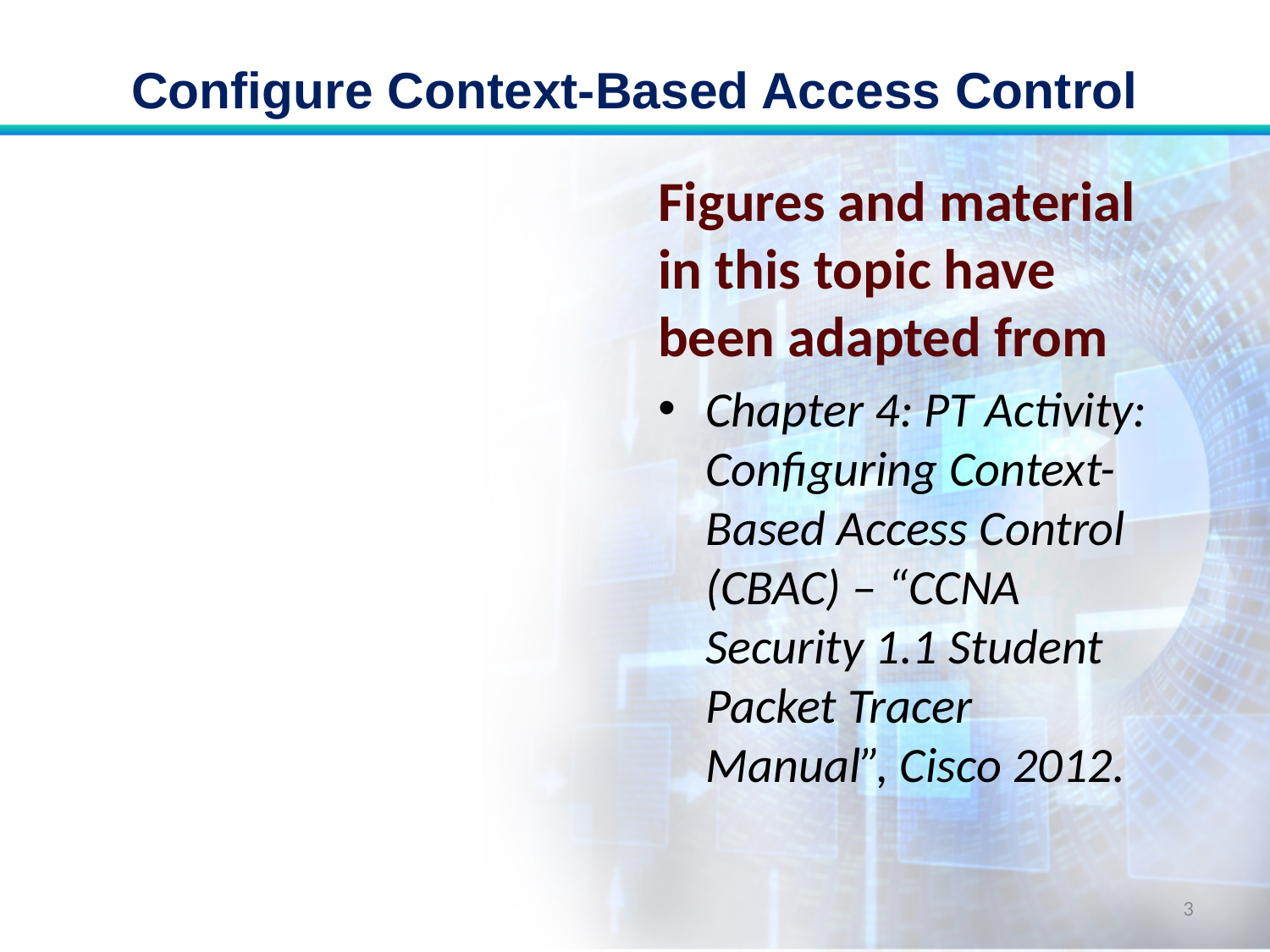

# Configure Context-Based Access Control
Figures and material in this topic have been adapted from
Chapter 4: PT Activity: Configuring Context-Based Access Control (CBAC) – “CCNA Security 1.1 Student Packet Tracer Manual”, Cisco 2012.

3